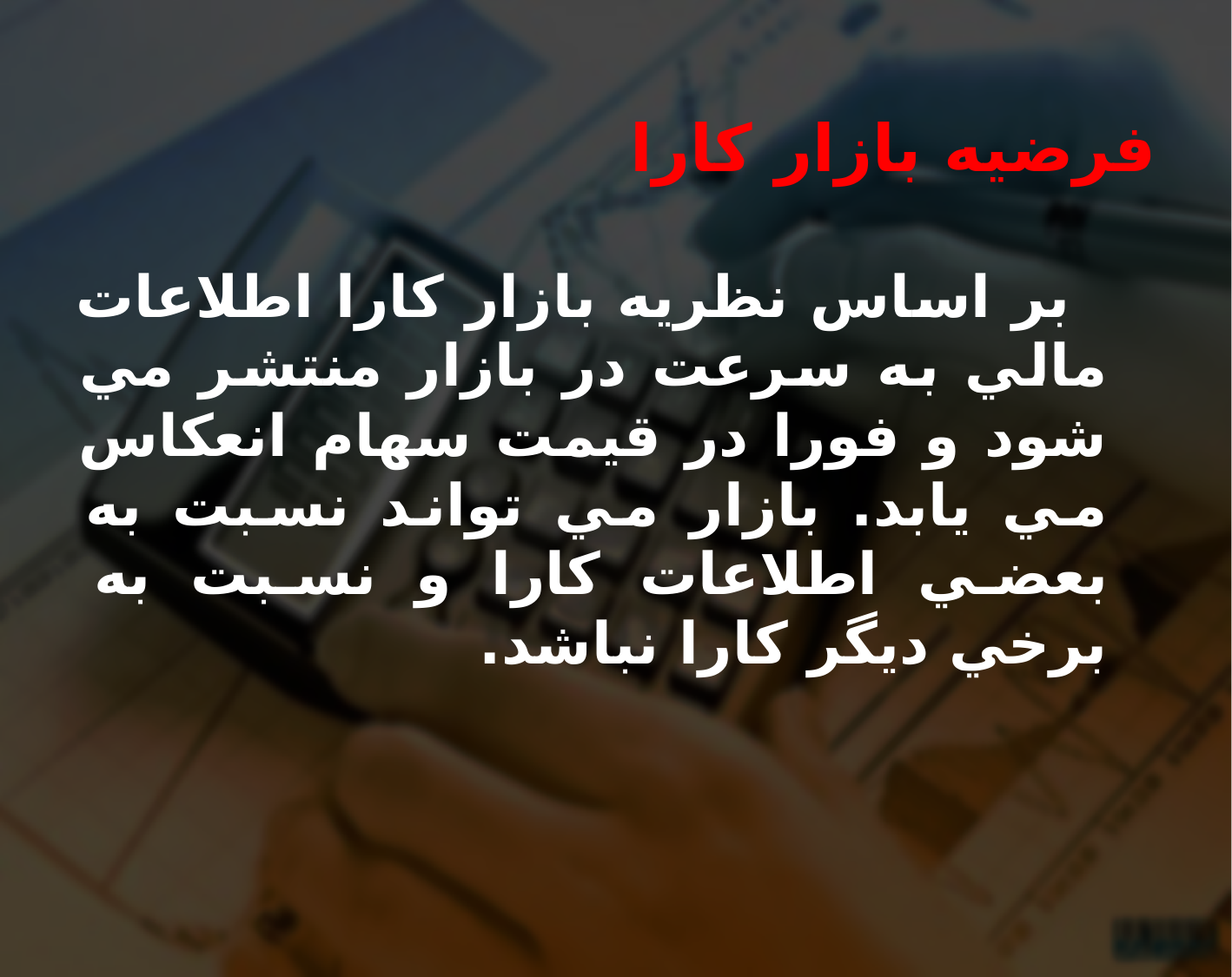

# فرضيه بازار كارا
    بر اساس نظريه بازار كارا اطلاعات مالي به سرعت در بازار منتشر مي شود و فورا در قيمت سهام انعكاس مي يابد. بازار مي تواند نسبت به بعضي اطلاعات كارا و نسبت به برخي ديگر كارا نباشد.